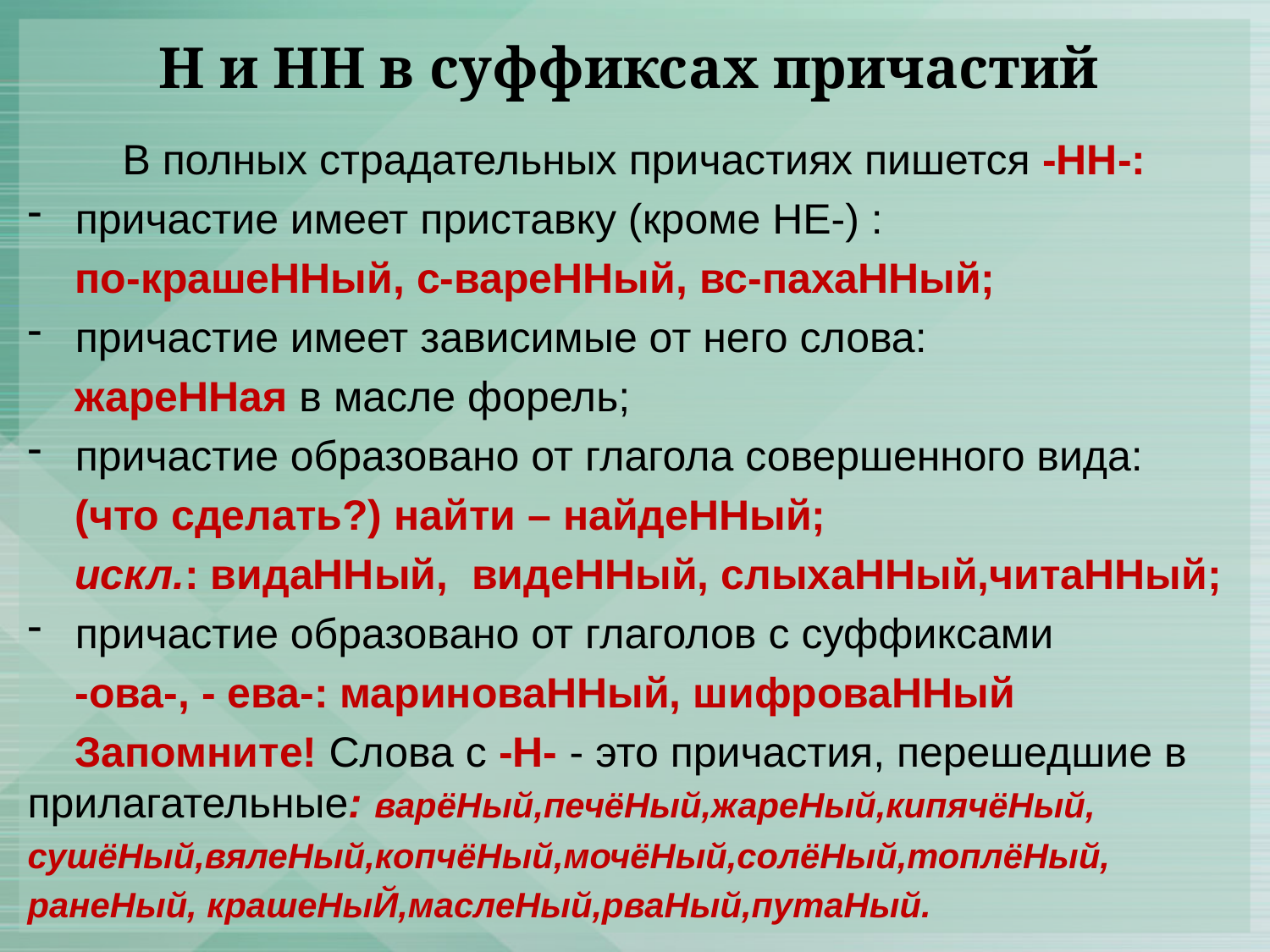

# Н и НН в суффиксах причастий
        В полных страдательных причастиях пишется -НН-:
причастие имеет приставку (кроме НЕ-) :
    по-крашеННый, с-вареННый, вс-пахаННый;
причастие имеет зависимые от него слова:
    жареННая в масле форель;
причастие образовано от глагола совершенного вида:
    (что сделать?) найти – найдеННый;
    искл.: видаННый,  видеННый, слыхаННый,читаННый;
причастие образовано от глаголов c суффиксами
    -ова-, - ева-: мариноваННый, шифроваННый
    Запомните! Слова с -Н- - это причастия, перешедшие в прилагательные: варёНый,печёНый,жареНый,кипячёНый,
сушёНый,вялеНый,копчёНый,мочёНый,солёНый,топлёНый,
ранеНый, крашеНыЙ,маслеНый,рваНый,путаНый.